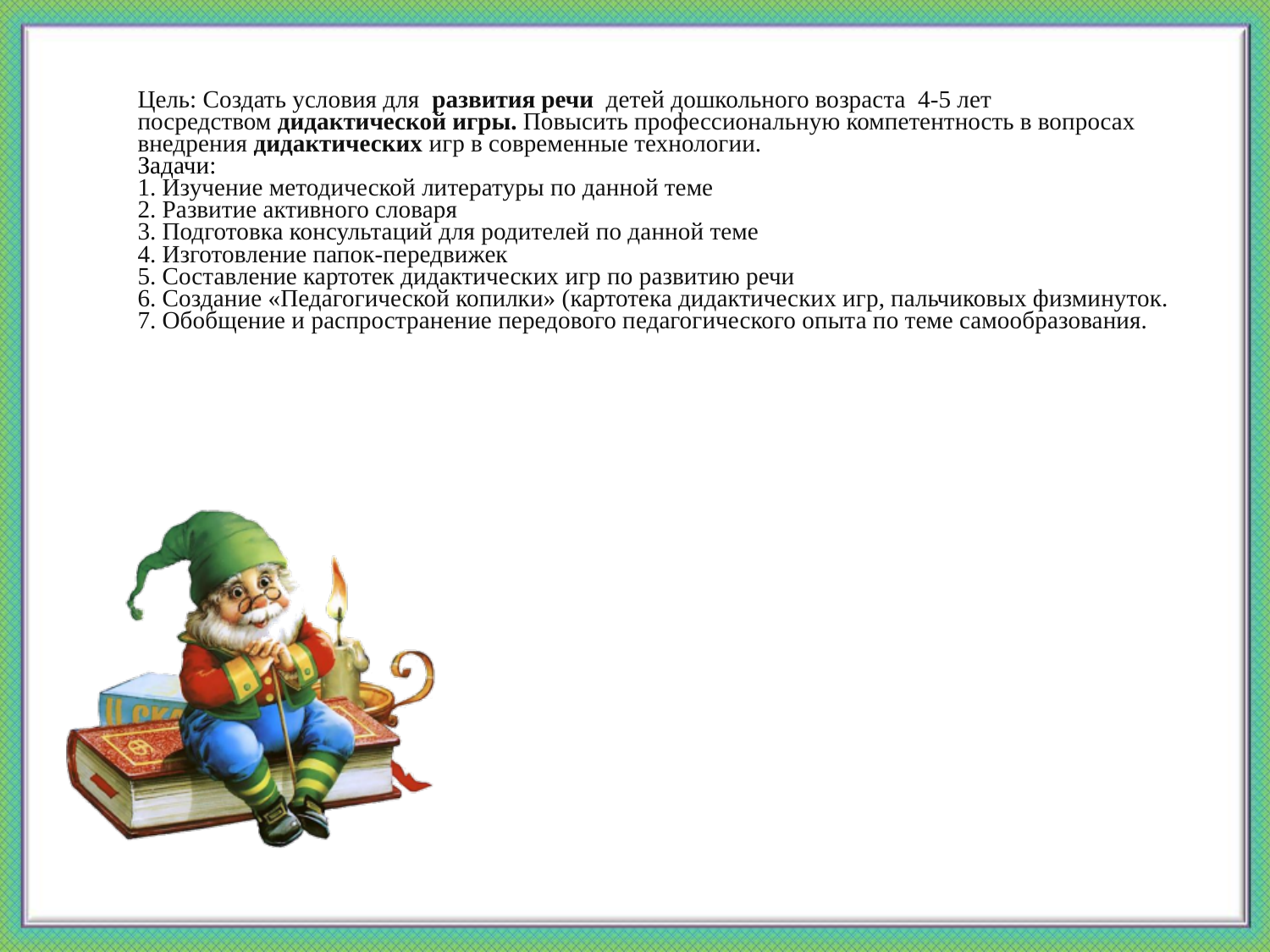

# Цель: Создать условия для  развития речи  детей дошкольного возраста  4-5 лет  посредством дидактической игры. Повысить профессиональную компетентность в вопросах внедрения дидактических игр в современные технологии. Задачи: 1. Изучение методической литературы по данной теме 2. Развитие активного словаря 3. Подготовка консультаций для родителей по данной теме 4. Изготовление папок-передвижек 5. Составление картотек дидактических игр по развитию речи 6. Создание «Педагогической копилки» (картотека дидактических игр, пальчиковых физминуток. 7. Обобщение и распространение передового педагогического опыта по теме самообразования.